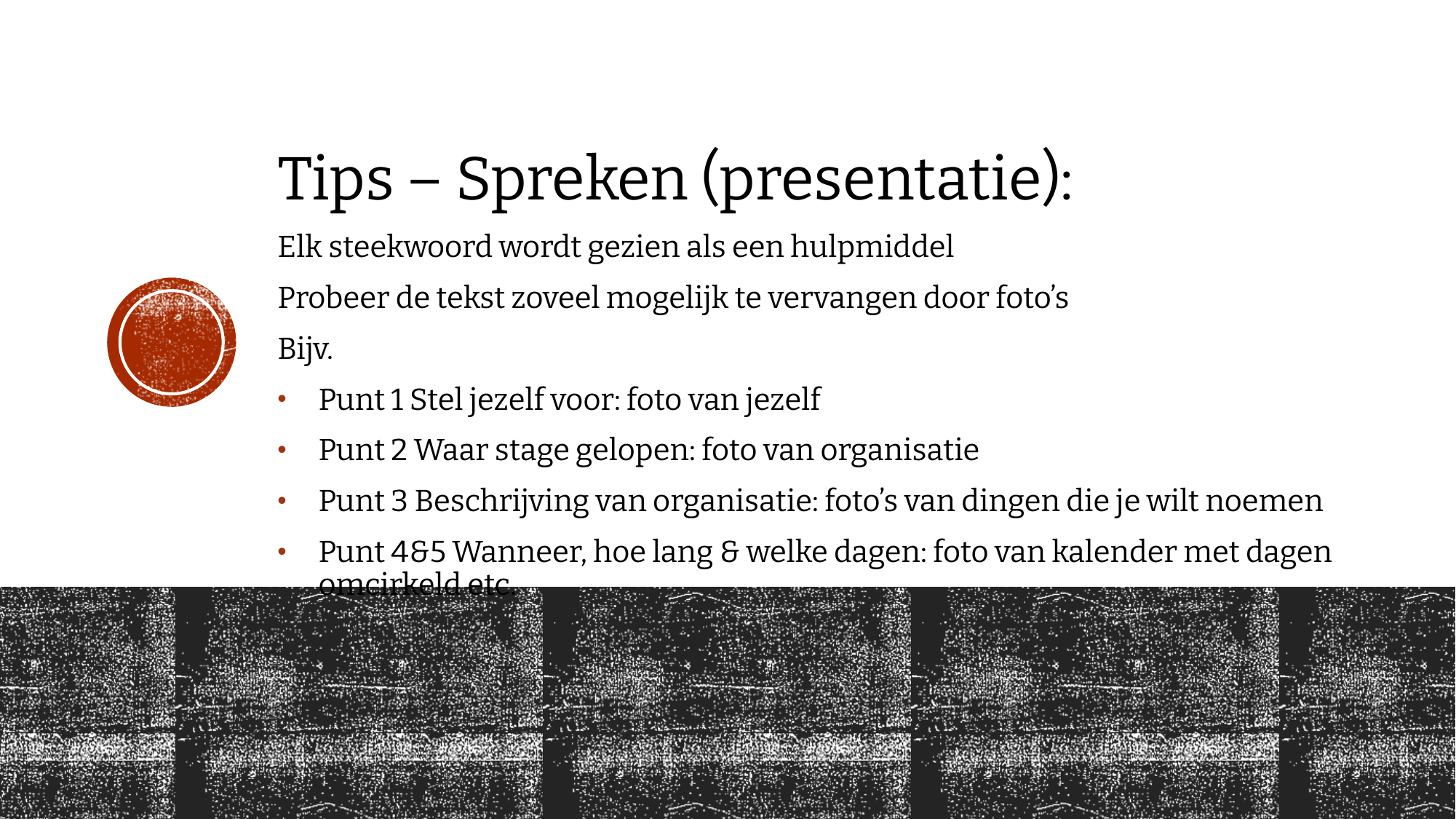

Tips – Spreken (presentatie):
Elk steekwoord wordt gezien als een hulpmiddel
Probeer de tekst zoveel mogelijk te vervangen door foto’s
Bijv.
Punt 1 Stel jezelf voor: foto van jezelf
Punt 2 Waar stage gelopen: foto van organisatie
Punt 3 Beschrijving van organisatie: foto’s van dingen die je wilt noemen
Punt 4&5 Wanneer, hoe lang & welke dagen: foto van kalender met dagen omcirkeld etc.